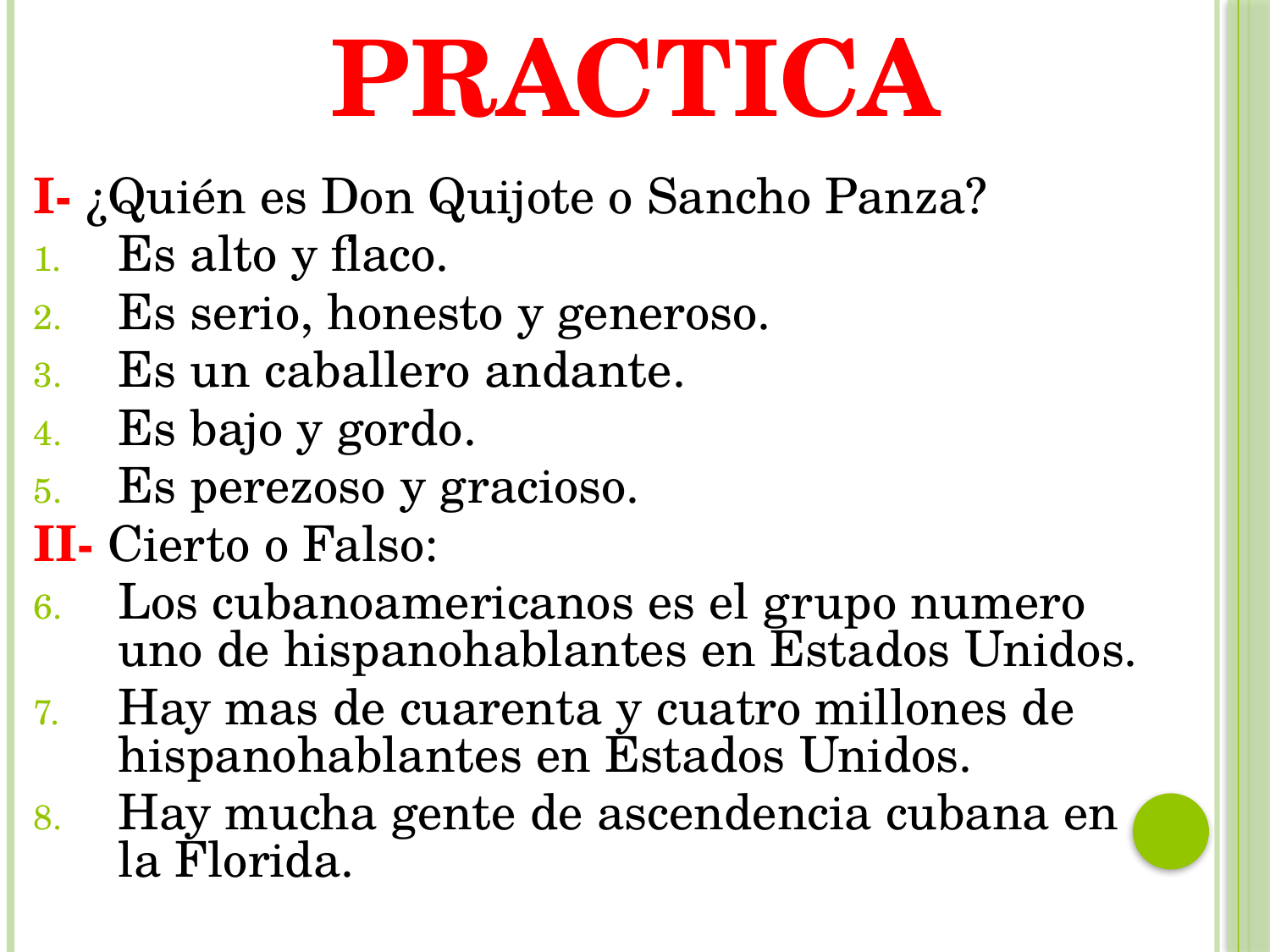

# Practica
I- ¿Quién es Don Quijote o Sancho Panza?
Es alto y flaco.
Es serio, honesto y generoso.
Es un caballero andante.
Es bajo y gordo.
Es perezoso y gracioso.
II- Cierto o Falso:
Los cubanoamericanos es el grupo numero uno de hispanohablantes en Estados Unidos.
Hay mas de cuarenta y cuatro millones de hispanohablantes en Estados Unidos.
Hay mucha gente de ascendencia cubana en la Florida.